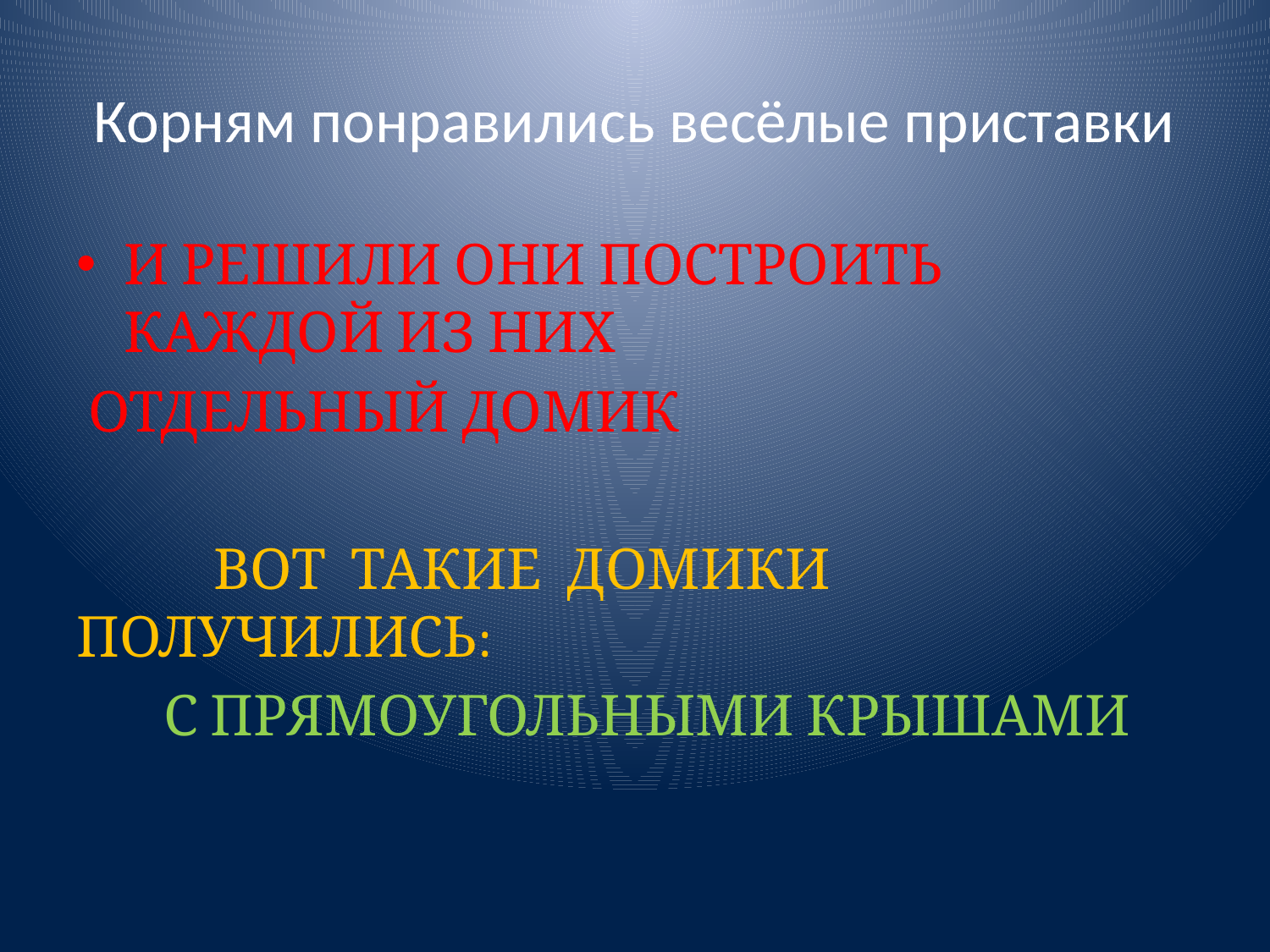

# Корням понравились весёлые приставки
И РЕШИЛИ ОНИ ПОСТРОИТЬ КАЖДОЙ ИЗ НИХ
 ОТДЕЛЬНЫЙ ДОМИК

           ВОТ  ТАКИЕ  ДОМИКИ ПОЛУЧИЛИСЬ:
       С ПРЯМОУГОЛЬНЫМИ КРЫШАМИ